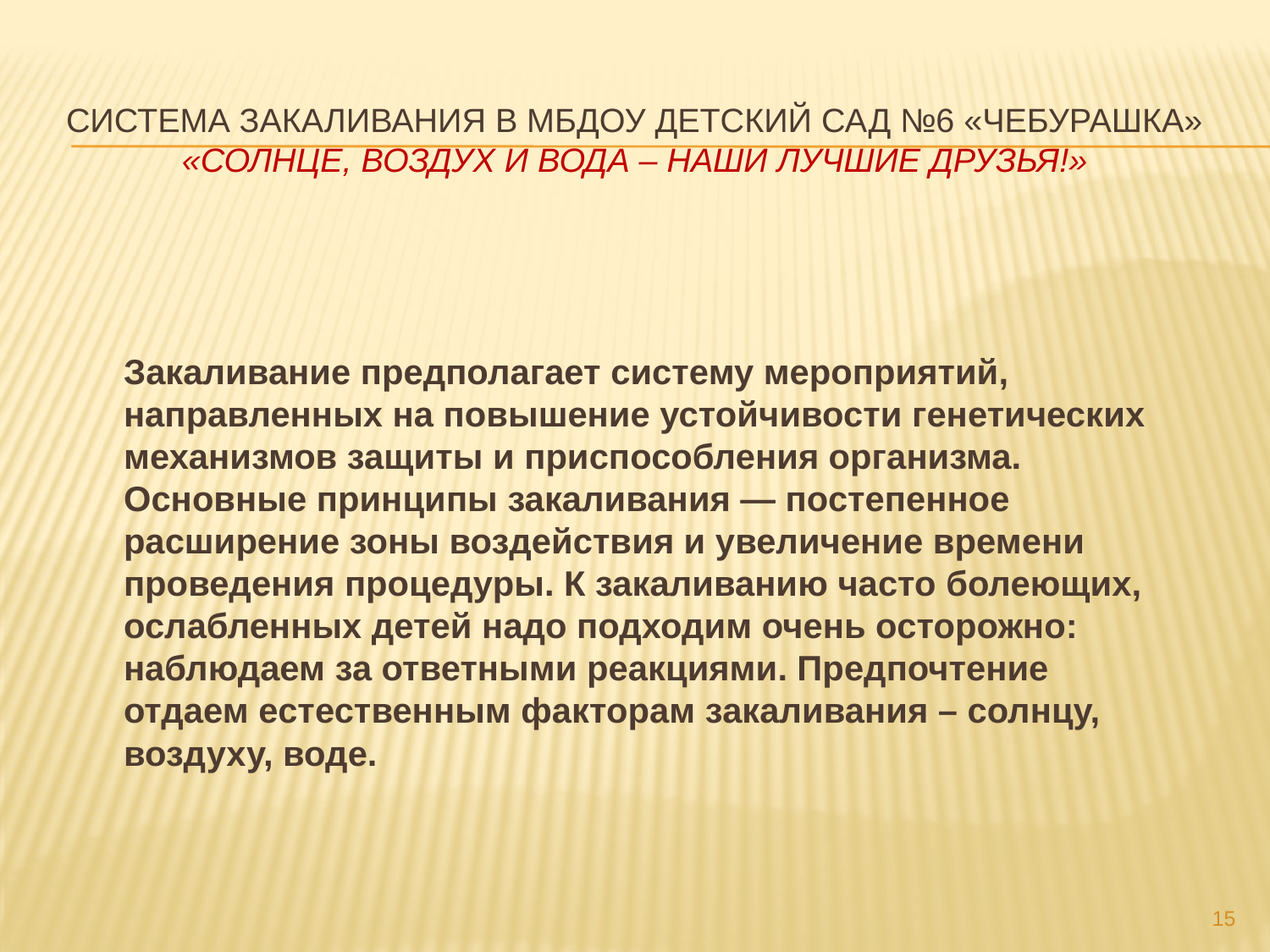

# СИСТЕМА ЗАКАЛИВАНИЯ В МбДОУ ДЕТСКИЙ САД №6 «ЧебурашКА» «Солнце, воздух и вода – наши лучшие друзья!»
Закаливание предполагает систему мероприятий, направленных на повышение устойчивости генетических механизмов защиты и приспособления организма.
Основные принципы закаливания — постепенное расширение зоны воздействия и увеличение времени проведения процедуры. К закаливанию часто болеющих, ослабленных детей надо подходим очень осторожно: наблюдаем за ответными реакциями. Предпочтение отдаем естественным факторам закаливания – солнцу, воздуху, воде.

15